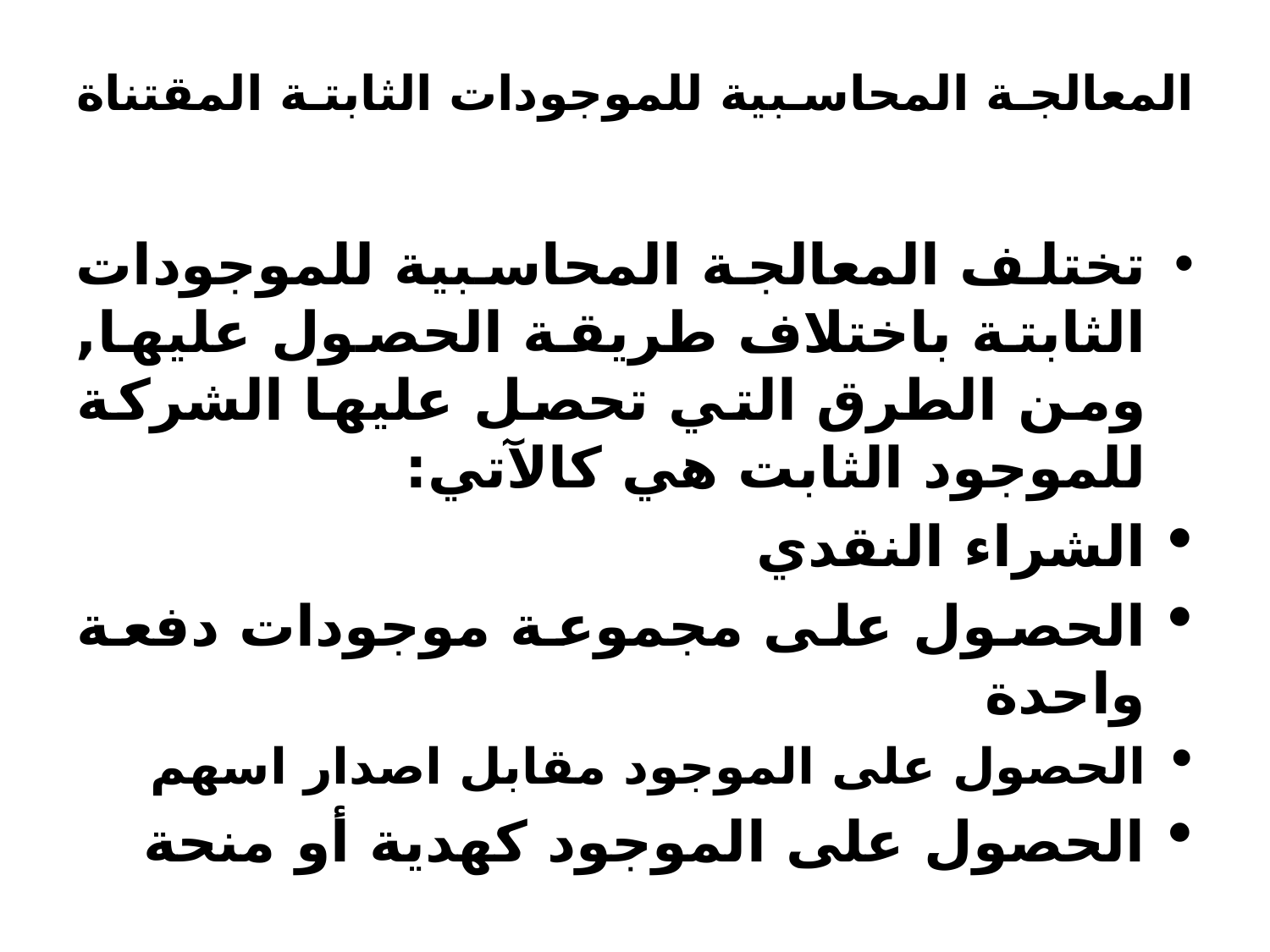

# المعالجة المحاسبية للموجودات الثابتة المقتناة
تختلف المعالجة المحاسبية للموجودات الثابتة باختلاف طريقة الحصول عليها, ومن الطرق التي تحصل عليها الشركة للموجود الثابت هي كالآتي:
الشراء النقدي
الحصول على مجموعة موجودات دفعة واحدة
الحصول على الموجود مقابل اصدار اسهم
الحصول على الموجود كهدية أو منحة